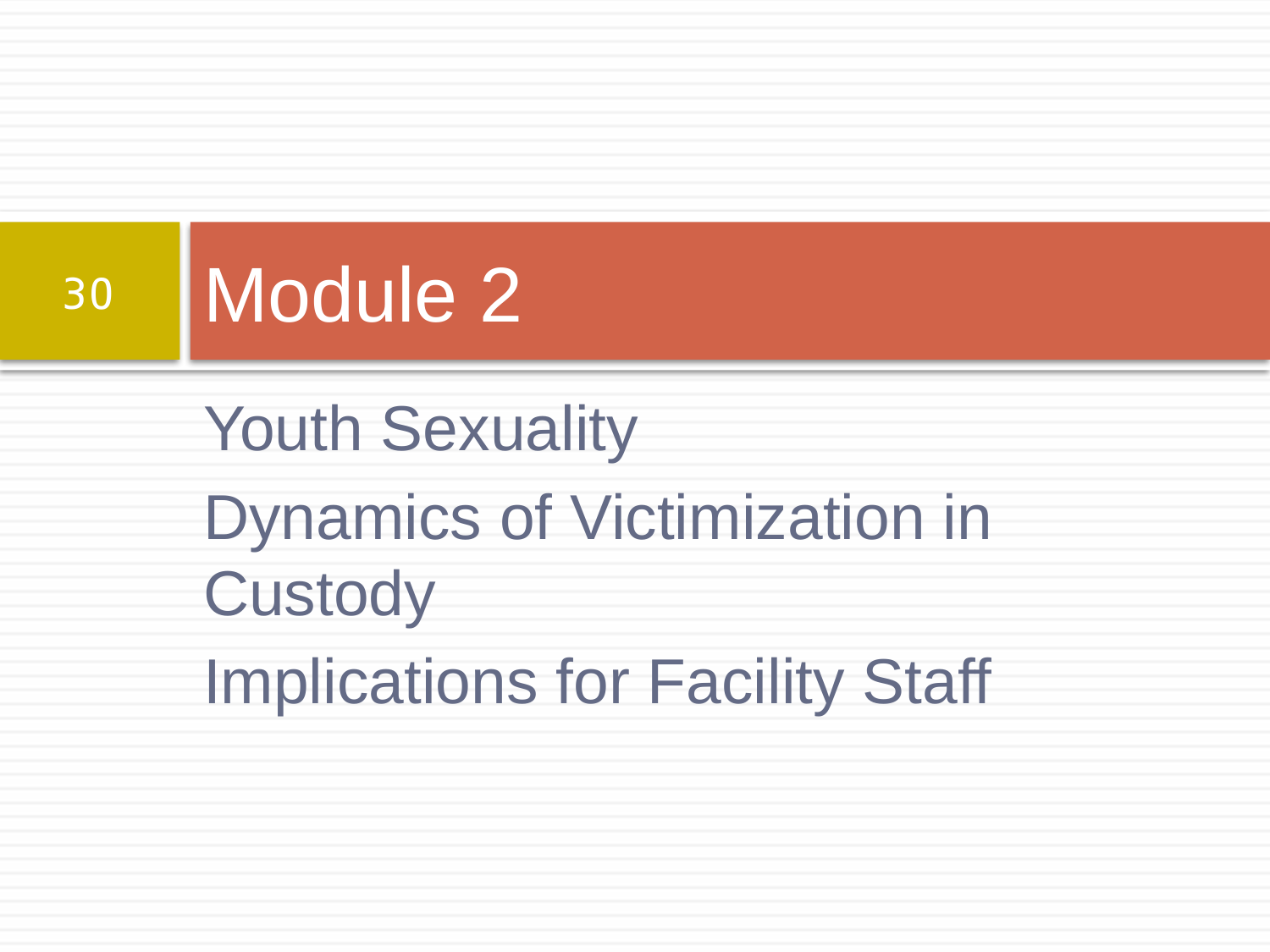

# Module 2
30
Youth Sexuality
Dynamics of Victimization in Custody
Implications for Facility Staff